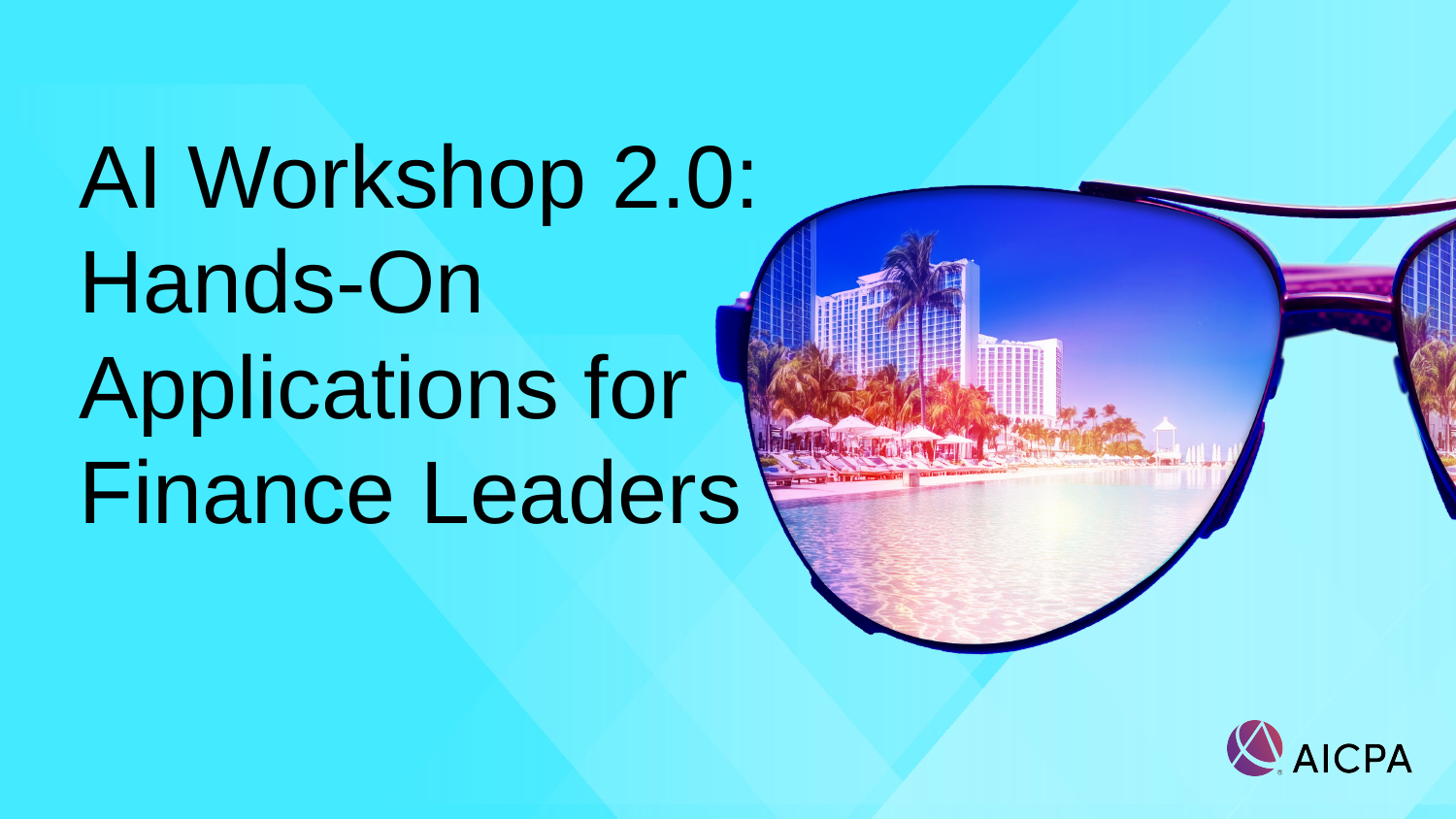

# AI Workshop 2.0: Hands-On Applications for Finance Leaders